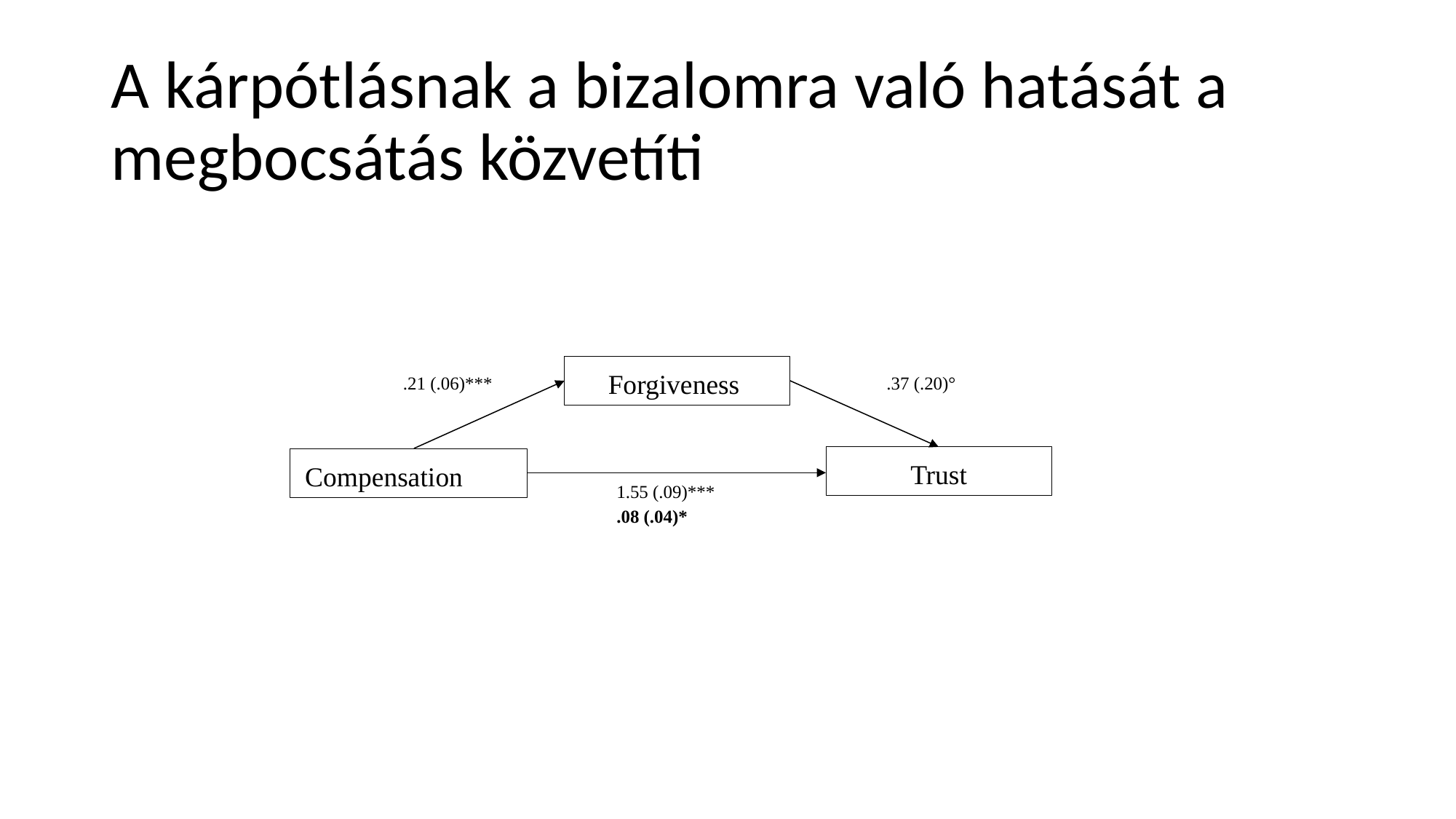

# A kárpótlásnak a bizalomra való hatását a megbocsátás közvetíti

Forgiveness
.21 (.06)***
.37 (.20)°
Trust

 Compensation
1.55 (.09)***
.08 (.04)*